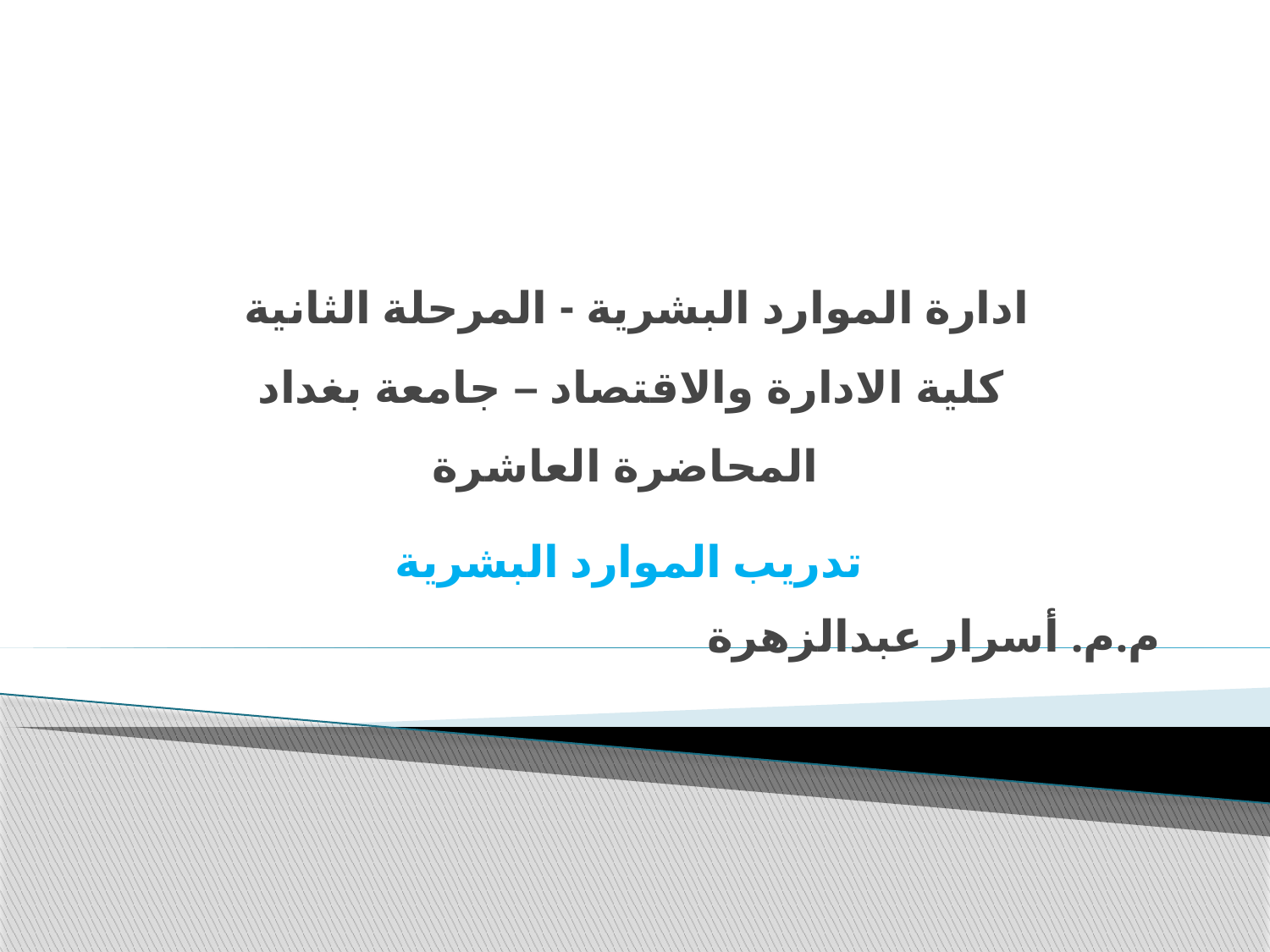

# ادارة الموارد البشرية - المرحلة الثانية كلية الادارة والاقتصاد – جامعة بغداد المحاضرة العاشرة
تدريب الموارد البشرية
م.م. أسرار عبدالزهرة